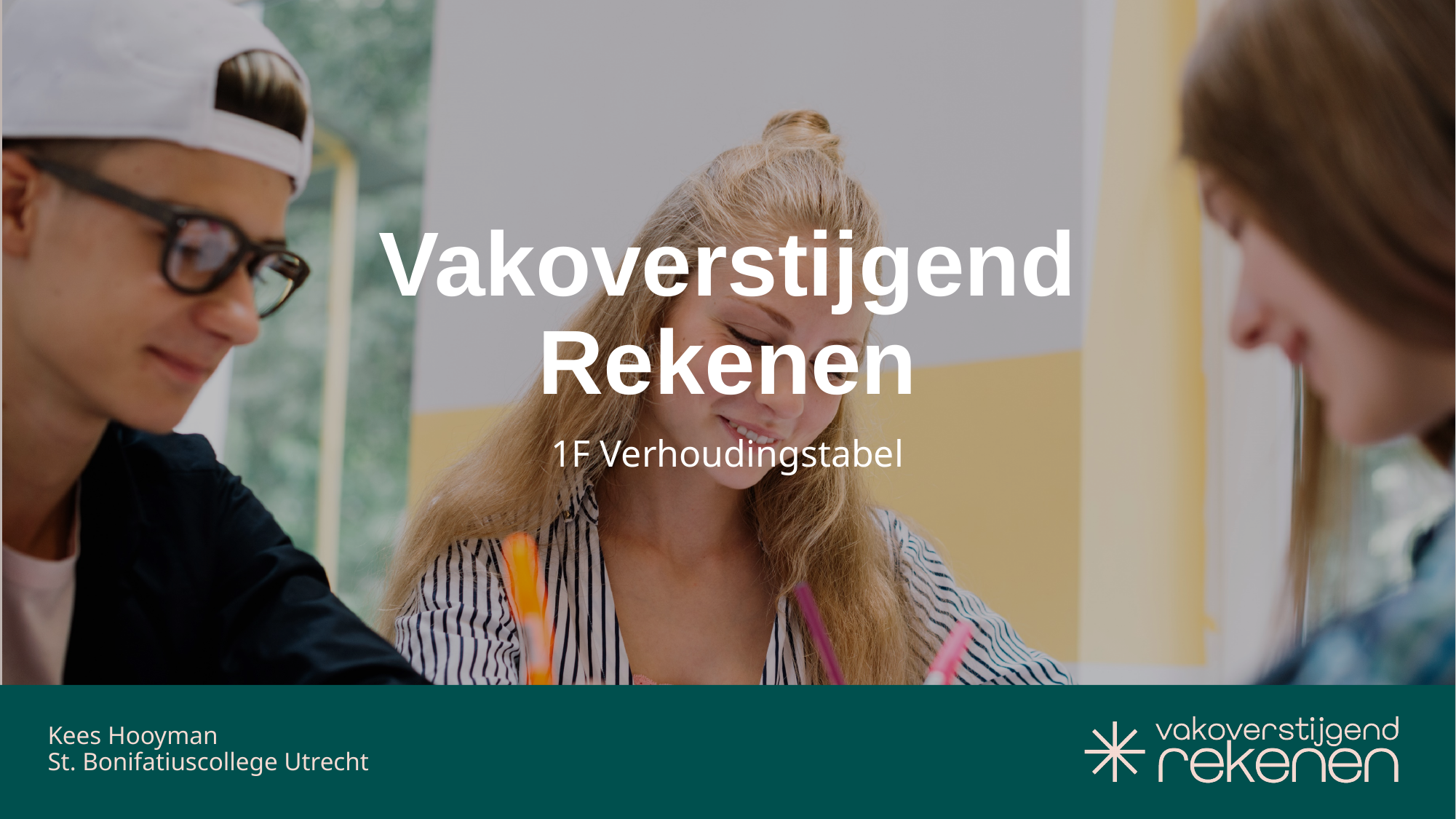

# Vakoverstijgend Rekenen
1F Verhoudingstabel
Kees Hooyman
St. Bonifatiuscollege Utrecht